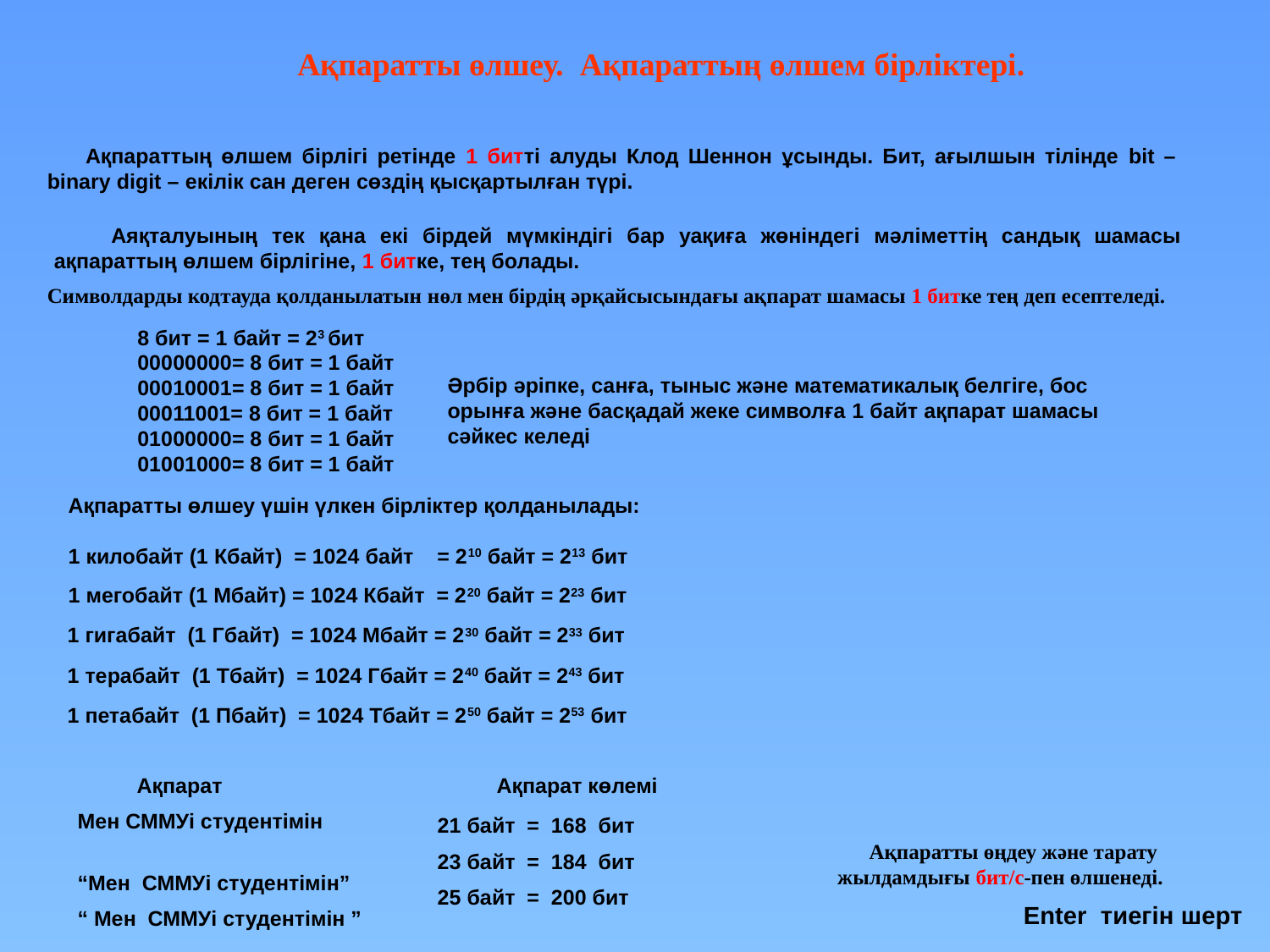

Ақпаратты өлшеу.  Ақпараттың өлшем бірліктері.
    Ақпараттың өлшем бірлігі ретінде 1 битті алуды Клод Шеннон ұсынды. Бит, ағылшын тілінде bit – binary digit – екілік сан деген сөздің қысқартылған түрі.
    Аяқталуының тек қана екі бірдей мүмкіндігі бар уақиға жөніндегі мәліметтің сандық шамасы ақпараттың өлшем бірлігіне, 1 битке, тең болады.
Символдарды кодтауда қолданылатын нөл мен бірдің әрқайсысындағы ақпарат шамасы 1 битке тең деп есептеледі.
8 бит = 1 байт = 23 бит
00000000= 8 бит = 1 байт
00010001= 8 бит = 1 байт
00011001= 8 бит = 1 байт
01000000= 8 бит = 1 байт
01001000= 8 бит = 1 байт
Әрбір әріпке, санға, тыныс және математикалық белгіге, бос орынға және басқадай жеке символға 1 байт ақпарат шамасы сәйкес келеді
Ақпаратты өлшеу үшін үлкен бірліктер қолданылады:

1 килобайт (1 Кбайт)  = 1024 байт    = 210 байт = 213 бит
1 мегобайт (1 Мбайт) = 1024 Кбайт  = 220 байт = 223 бит
1 гигабайт  (1 Гбайт)  = 1024 Мбайт = 230 байт = 233 бит
1 терабайт  (1 Тбайт)  = 1024 Гбайт = 240 байт = 243 бит
1 петабайт  (1 Пбайт)  = 1024 Тбайт = 250 байт = 253 бит
          Ақпарат
Мен СММУі студентімін
“Мен  СММУі студентімін”
“ Мен  СММУі студентімін ”
          Ақпарат көлемі
21 байт  =  168  бит
23 байт  =  184  бит
25 байт  =  200 бит
      Ақпаратты өңдеу және тарату жылдамдығы бит/с-пен өлшенеді.
Enter  тиегін шерт